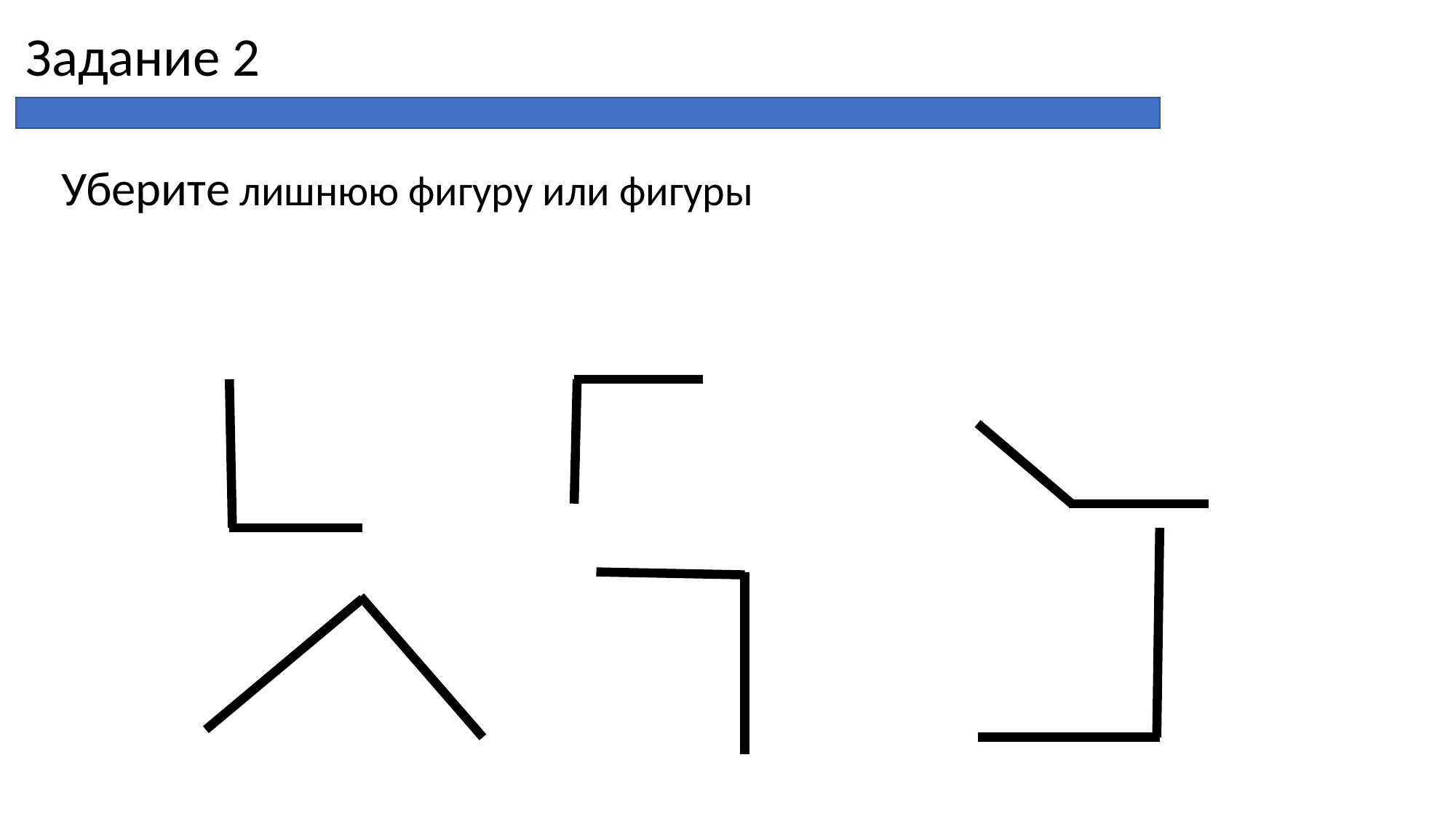

Задание 2

Уберите лишнюю фигуру или фигуры